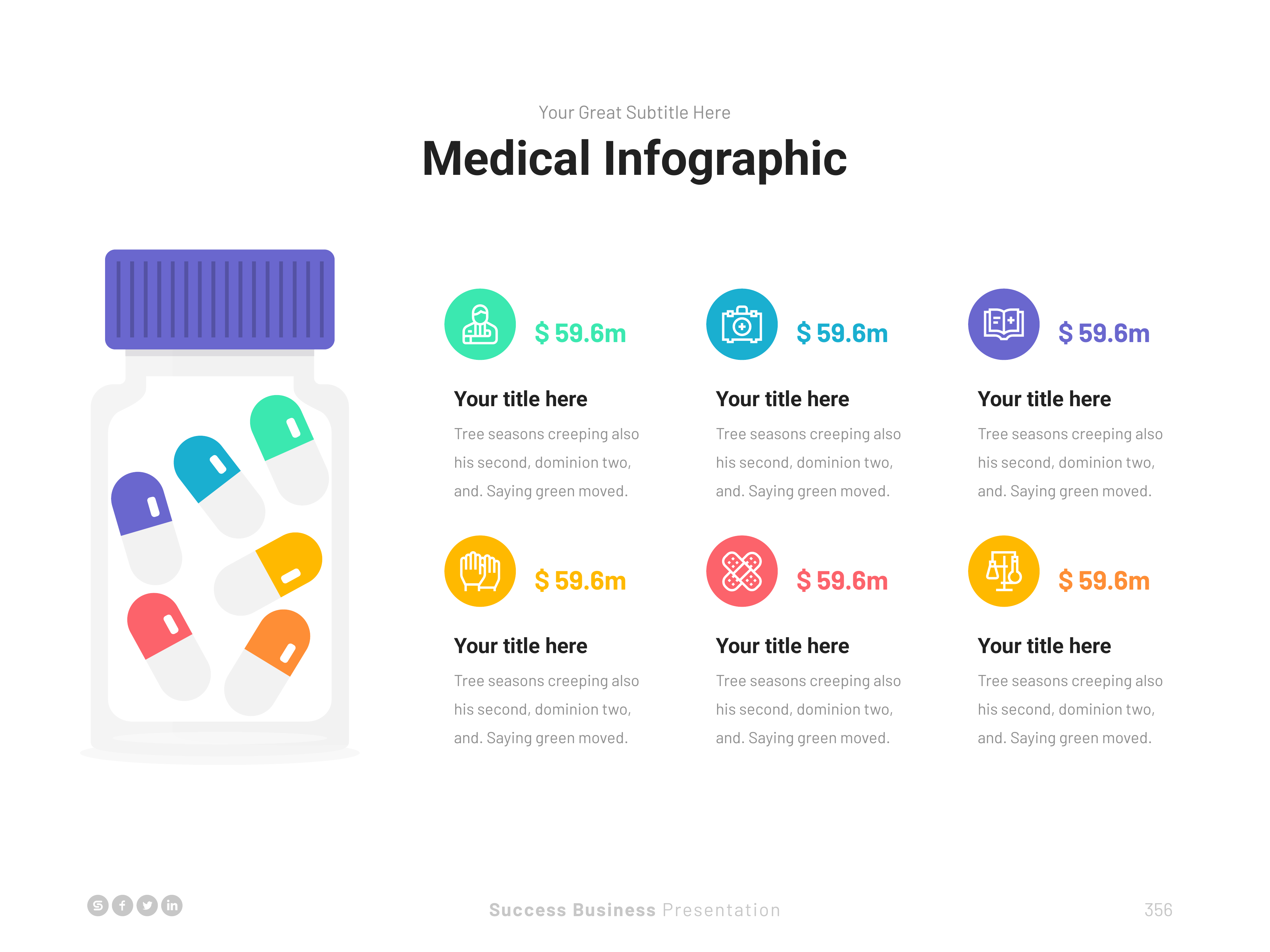

Your Great Subtitle Here
Medical Infographic

$ 59.6m
$ 59.6m
$ 59.6m

Your title here
Tree seasons creeping also his second, dominion two, and. Saying green moved.
Your title here
Tree seasons creeping also his second, dominion two, and. Saying green moved.
Your title here
Tree seasons creeping also his second, dominion two, and. Saying green moved.

$ 59.6m
$ 59.6m
$ 59.6m

Your title here
Tree seasons creeping also his second, dominion two, and. Saying green moved.
Your title here
Tree seasons creeping also his second, dominion two, and. Saying green moved.
Your title here
Tree seasons creeping also his second, dominion two, and. Saying green moved.